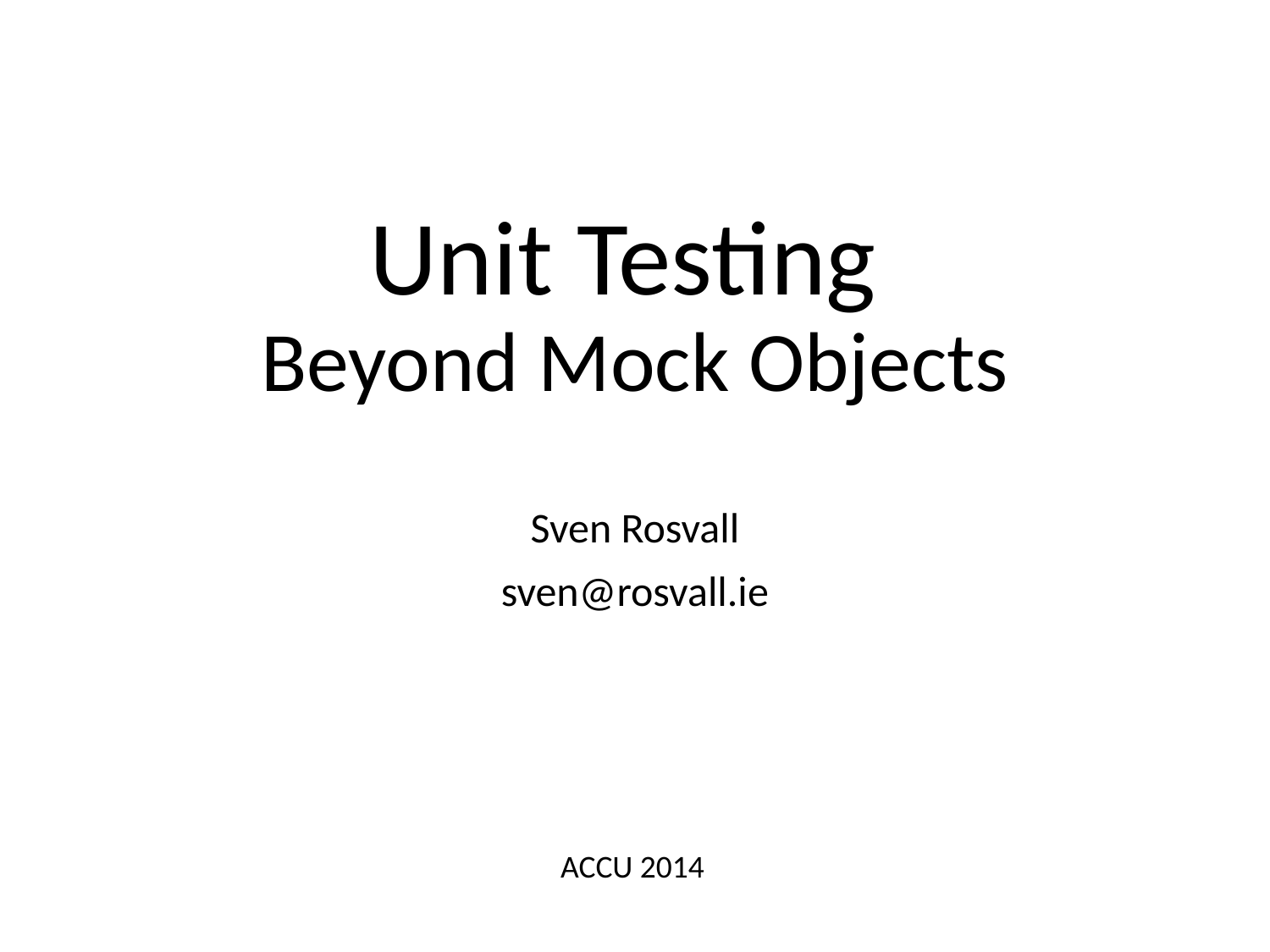

# Unit Testing Beyond Mock Objects
Sven Rosvall
sven@rosvall.ie
ACCU 2014